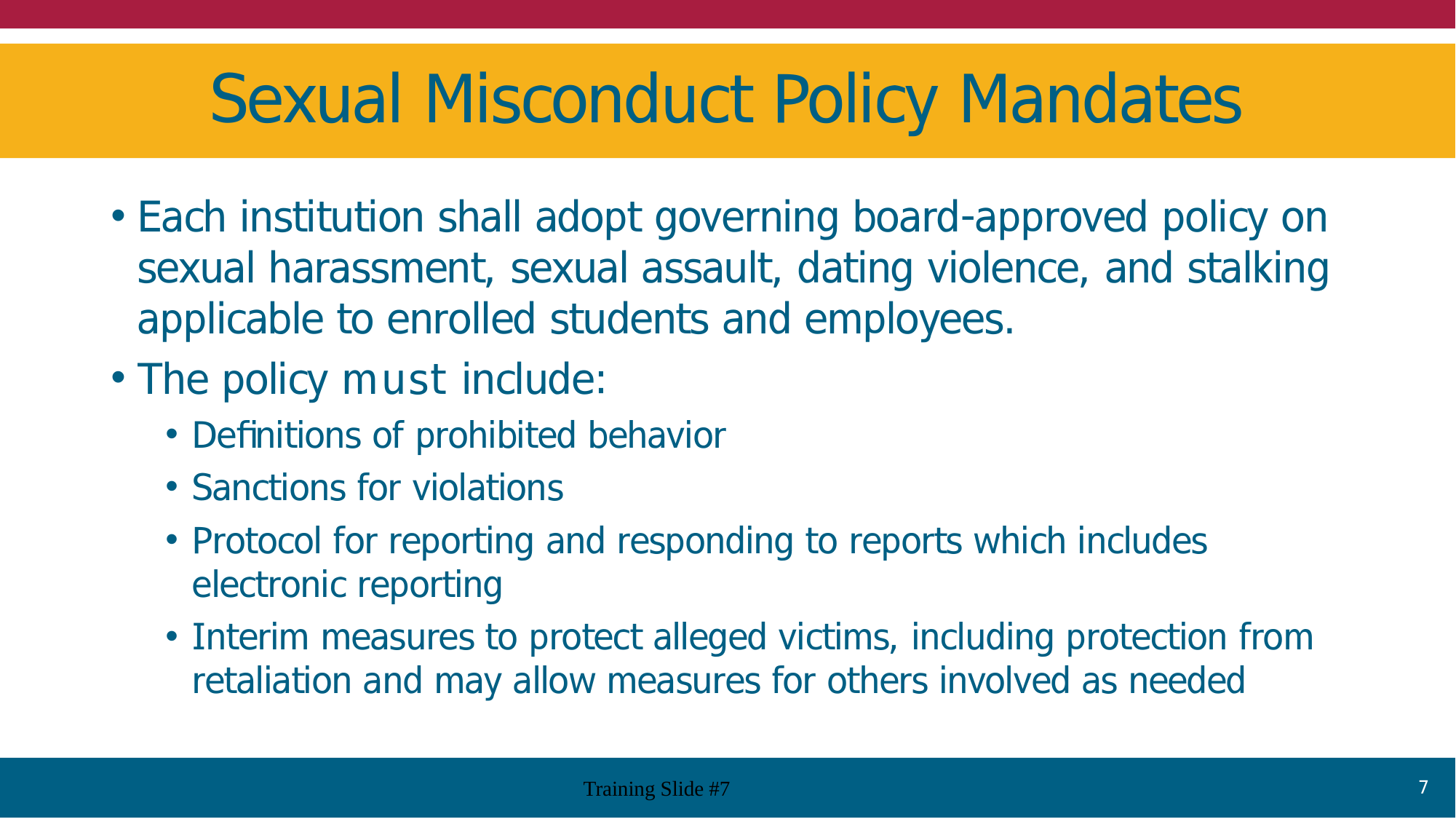

# Sexual Misconduct Policy Mandates
Each institution shall adopt governing board-approved policy on sexual harassment, sexual assault, dating violence, and stalking applicable to enrolled students and employees.
The policy must include:
Definitions of prohibited behavior
Sanctions for violations
Protocol for reporting and responding to reports which includes electronic reporting
Interim measures to protect alleged victims, including protection from retaliation and may allow measures for others involved as needed

7
Training Slide #7